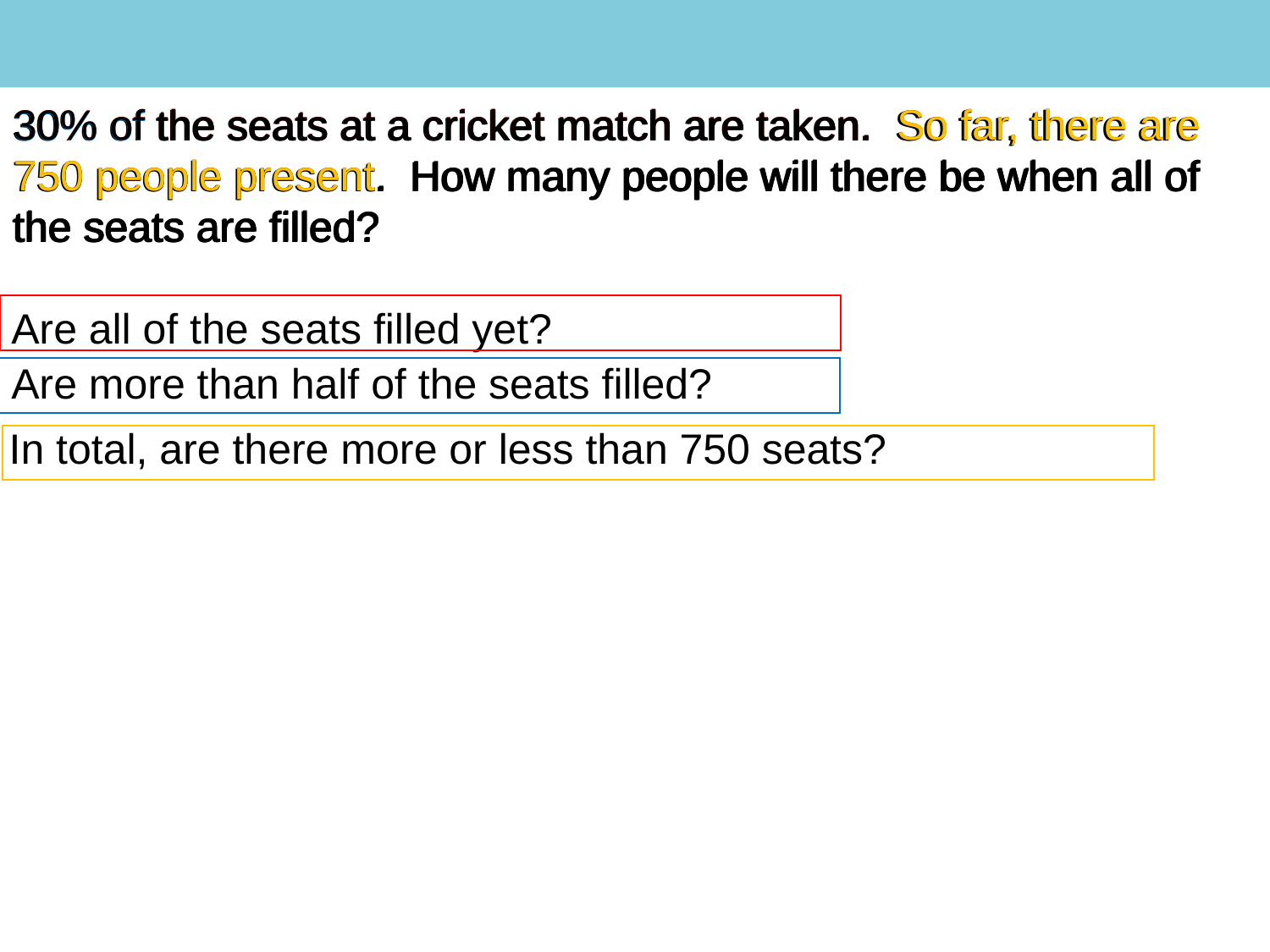

30% of the seats at a cricket match are taken.  So far, there are 750 people present.  How many people will there be when all of the seats are filled?
30% of the seats at a cricket match are taken.  So far, there are 750 people present.  How many people will there be when all of the seats are filled?
30% of the seats at a cricket match are taken.  So far, there are 750 people present.  How many people will there be when all of the seats are filled?
30% of the seats at a cricket match are taken.  So far, there are 750 people present.  How many people will there be when all of the seats are filled?

Are all of the seats filled yet?
Are more than half of the seats filled?

In total, are there more or less than 750 seats?